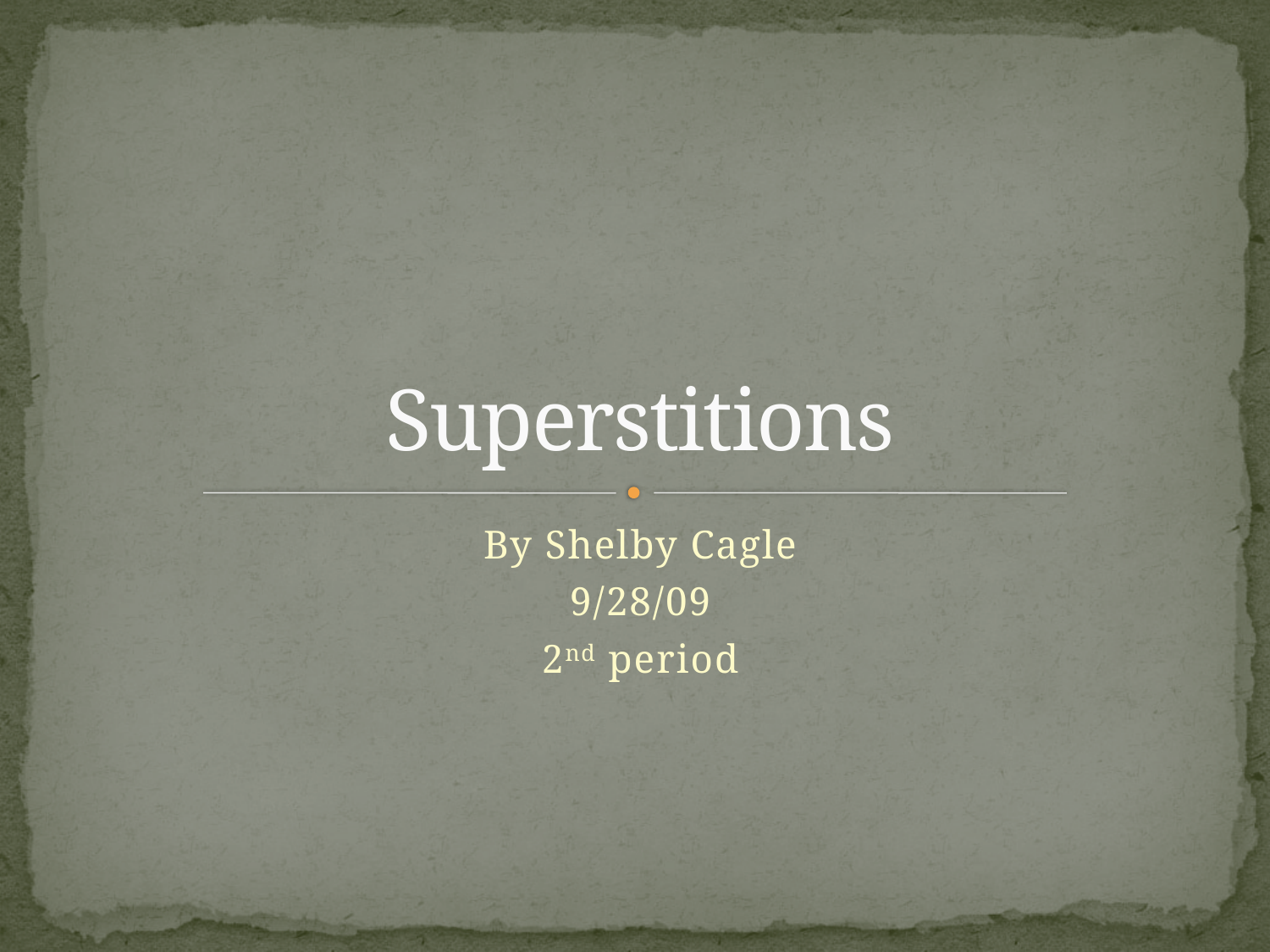

# Superstitions
By Shelby Cagle
9/28/09
2nd period